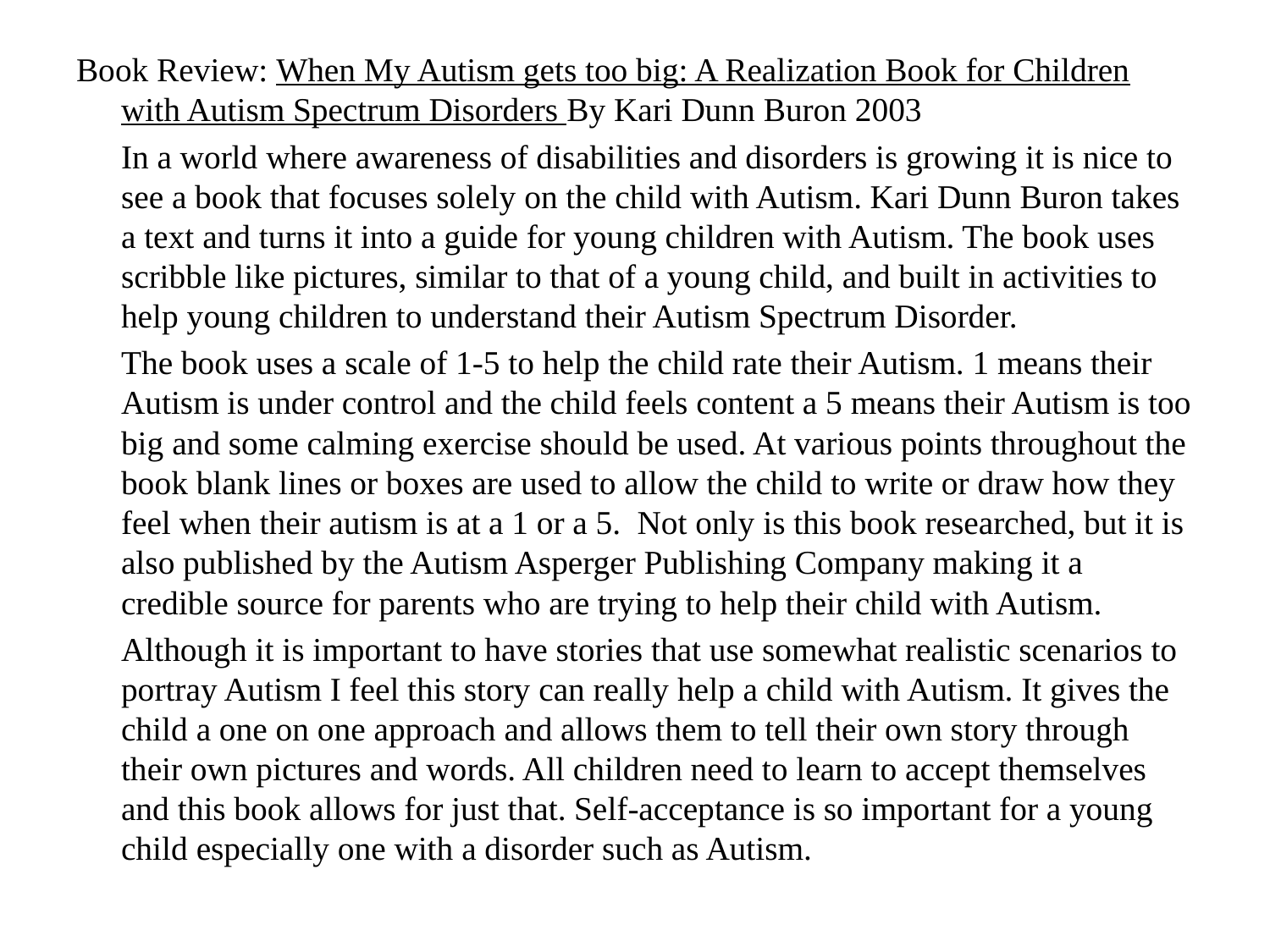

Book Review: When My Autism gets too big: A Realization Book for Children with Autism Spectrum Disorders By Kari Dunn Buron 2003
		In a world where awareness of disabilities and disorders is growing it is nice to see a book that focuses solely on the child with Autism. Kari Dunn Buron takes a text and turns it into a guide for young children with Autism. The book uses scribble like pictures, similar to that of a young child, and built in activities to help young children to understand their Autism Spectrum Disorder.
		The book uses a scale of 1-5 to help the child rate their Autism. 1 means their Autism is under control and the child feels content a 5 means their Autism is too big and some calming exercise should be used. At various points throughout the book blank lines or boxes are used to allow the child to write or draw how they feel when their autism is at a 1 or a 5.  Not only is this book researched, but it is also published by the Autism Asperger Publishing Company making it a credible source for parents who are trying to help their child with Autism.
		Although it is important to have stories that use somewhat realistic scenarios to portray Autism I feel this story can really help a child with Autism. It gives the child a one on one approach and allows them to tell their own story through their own pictures and words. All children need to learn to accept themselves and this book allows for just that. Self-acceptance is so important for a young child especially one with a disorder such as Autism.